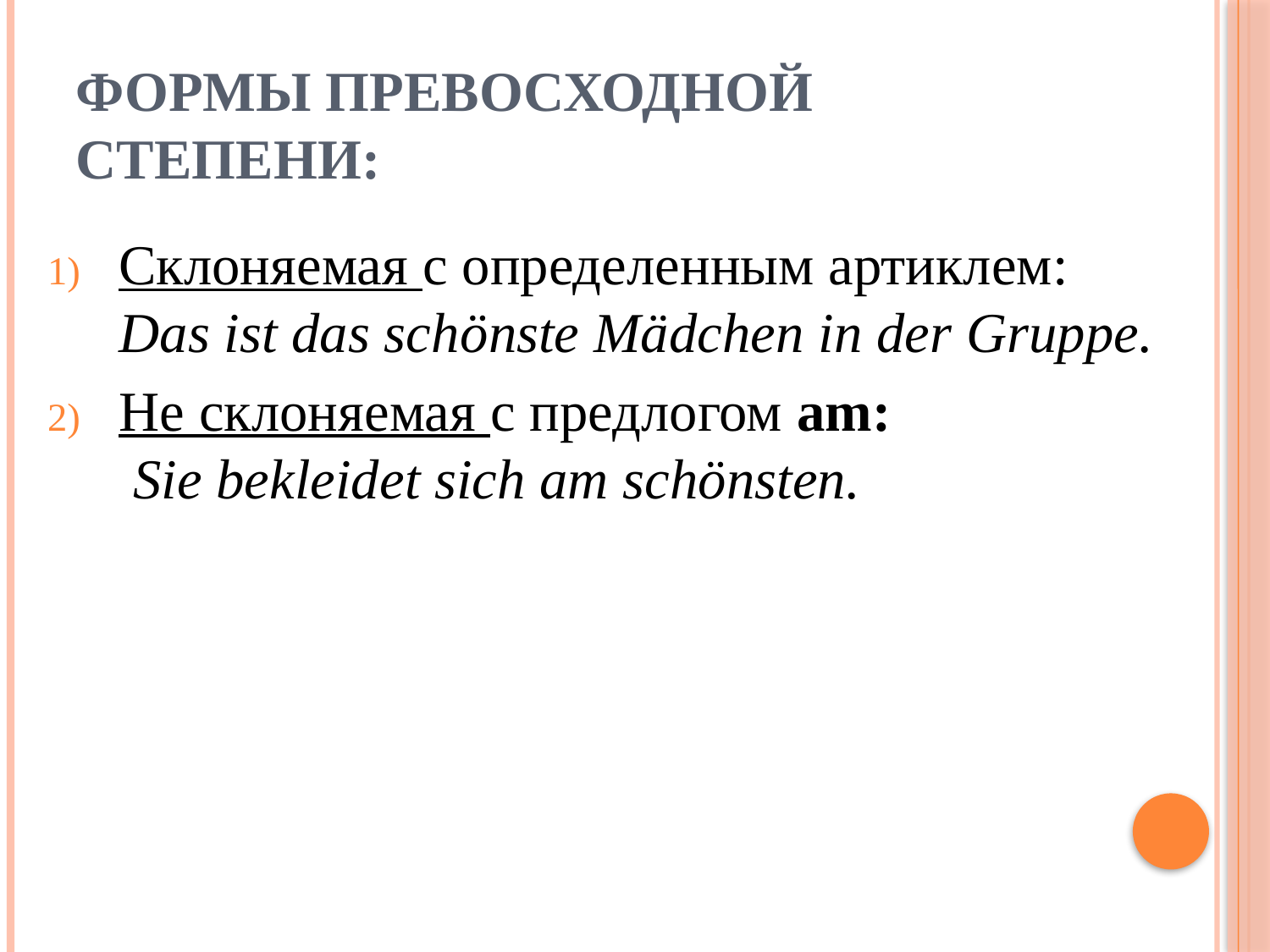

# Формы превосходной степени:
Склоняемая с определенным артиклем:
Das ist das schönste Mädchen in der Gruppe.
Не склоняемая с предлогом am:
 Sie bekleidet sich am schönsten.